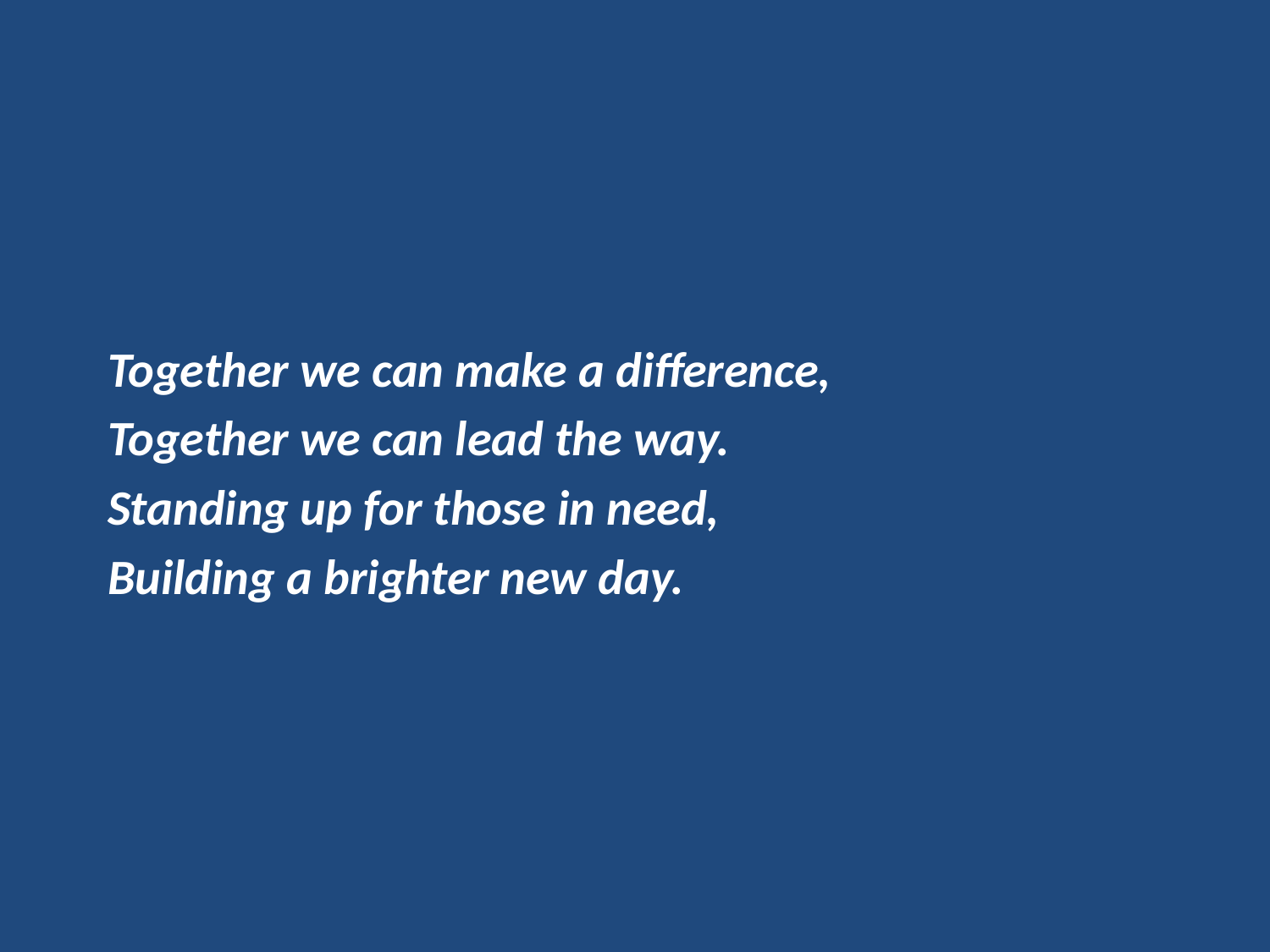

Together we can make a difference,
Together we can lead the way.
Standing up for those in need,
Building a brighter new day.